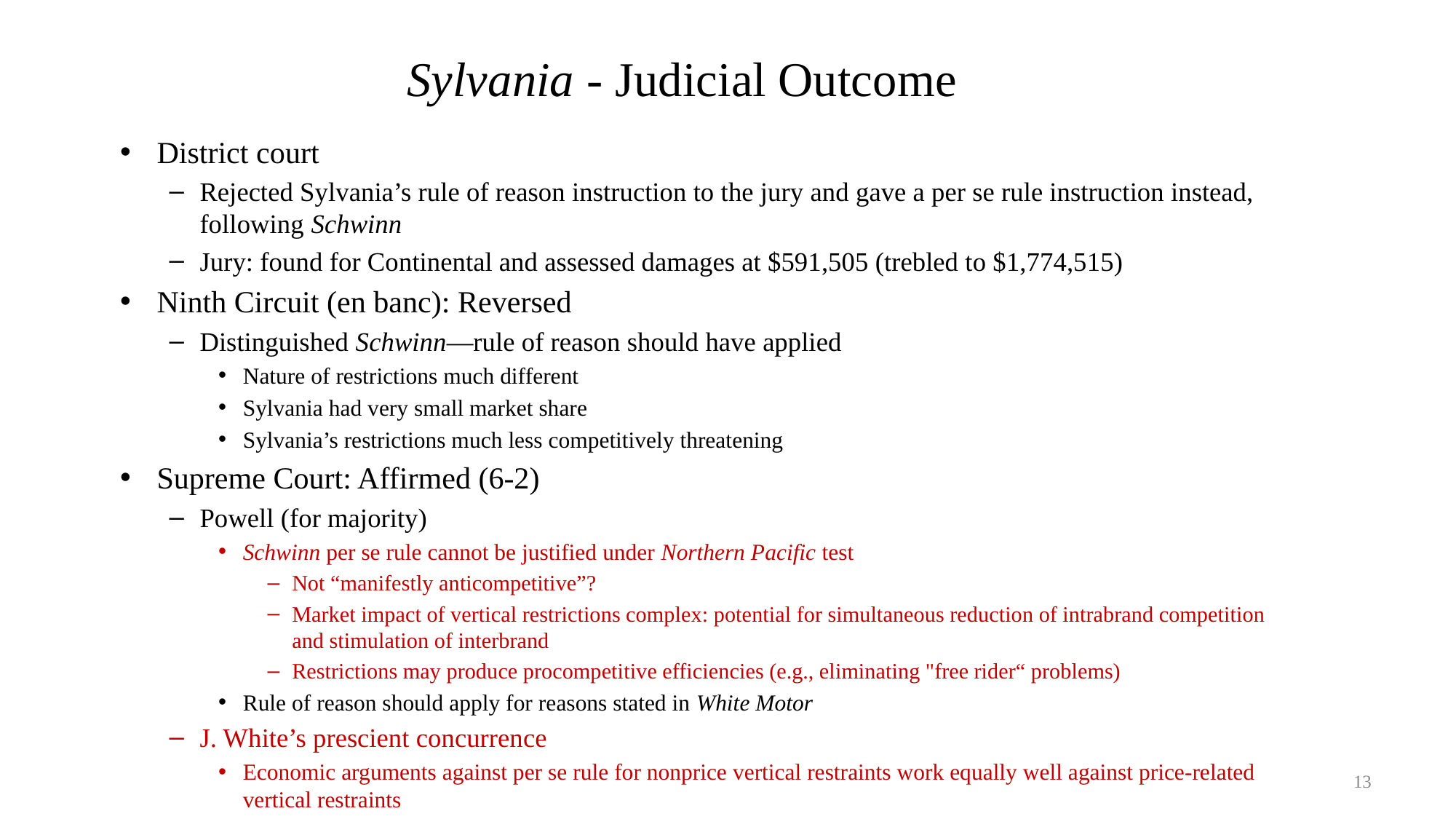

# Sylvania - Judicial Outcome
District court
Rejected Sylvania’s rule of reason instruction to the jury and gave a per se rule instruction instead, following Schwinn
Jury: found for Continental and assessed damages at $591,505 (trebled to $1,774,515)
Ninth Circuit (en banc): Reversed
Distinguished Schwinn—rule of reason should have applied
Nature of restrictions much different
Sylvania had very small market share
Sylvania’s restrictions much less competitively threatening
Supreme Court: Affirmed (6-2)
Powell (for majority)
Schwinn per se rule cannot be justified under Northern Pacific test
Not “manifestly anticompetitive”?
Market impact of vertical restrictions complex: potential for simultaneous reduction of intrabrand competition and stimulation of interbrand
Restrictions may produce procompetitive efficiencies (e.g., eliminating "free rider“ problems)
Rule of reason should apply for reasons stated in White Motor
J. White’s prescient concurrence
Economic arguments against per se rule for nonprice vertical restraints work equally well against price-related vertical restraints
13